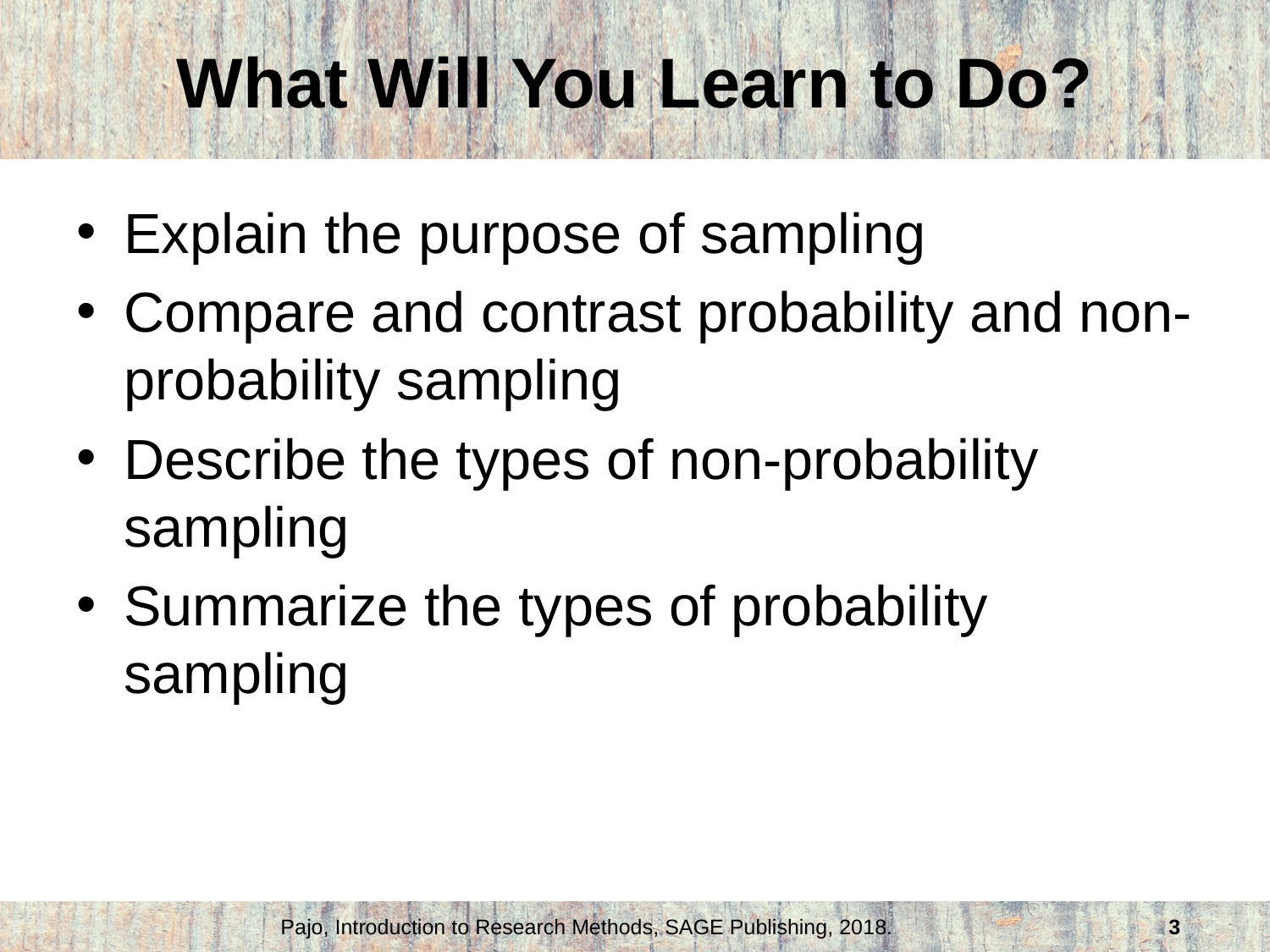

# What Will You Learn to Do?
Explain the purpose of sampling
Compare and contrast probability and non-probability sampling
Describe the types of non-probability sampling
Summarize the types of probability sampling

Pajo, Introduction to Research Methods, SAGE Publishing, 2018.
3